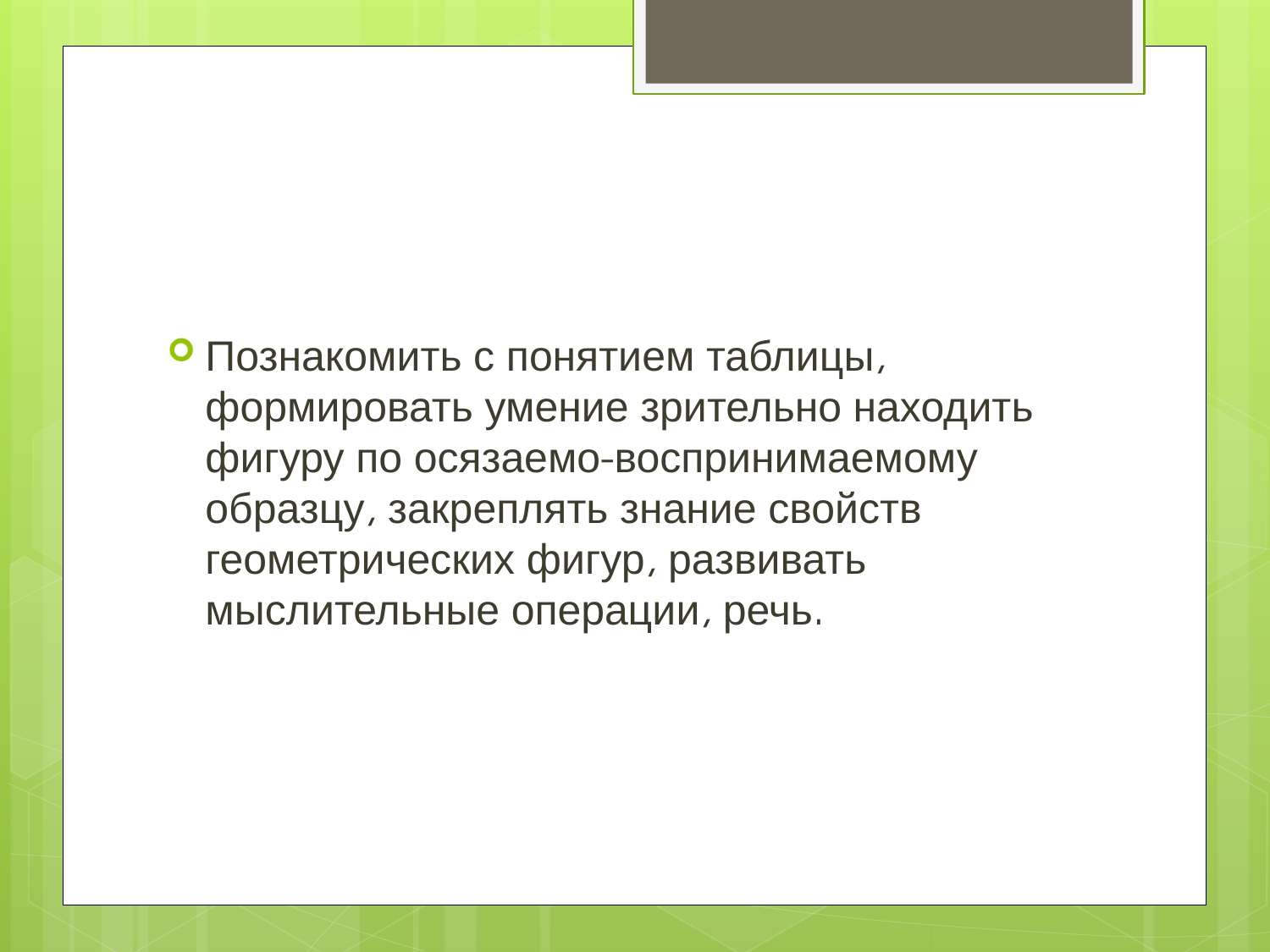

#
Познакомить с понятием таблицы, формировать умение зрительно находить фигуру по осязаемо-воспринимаемому образцу, закреплять знание свойств геометрических фигур, развивать мыслительные операции, речь.